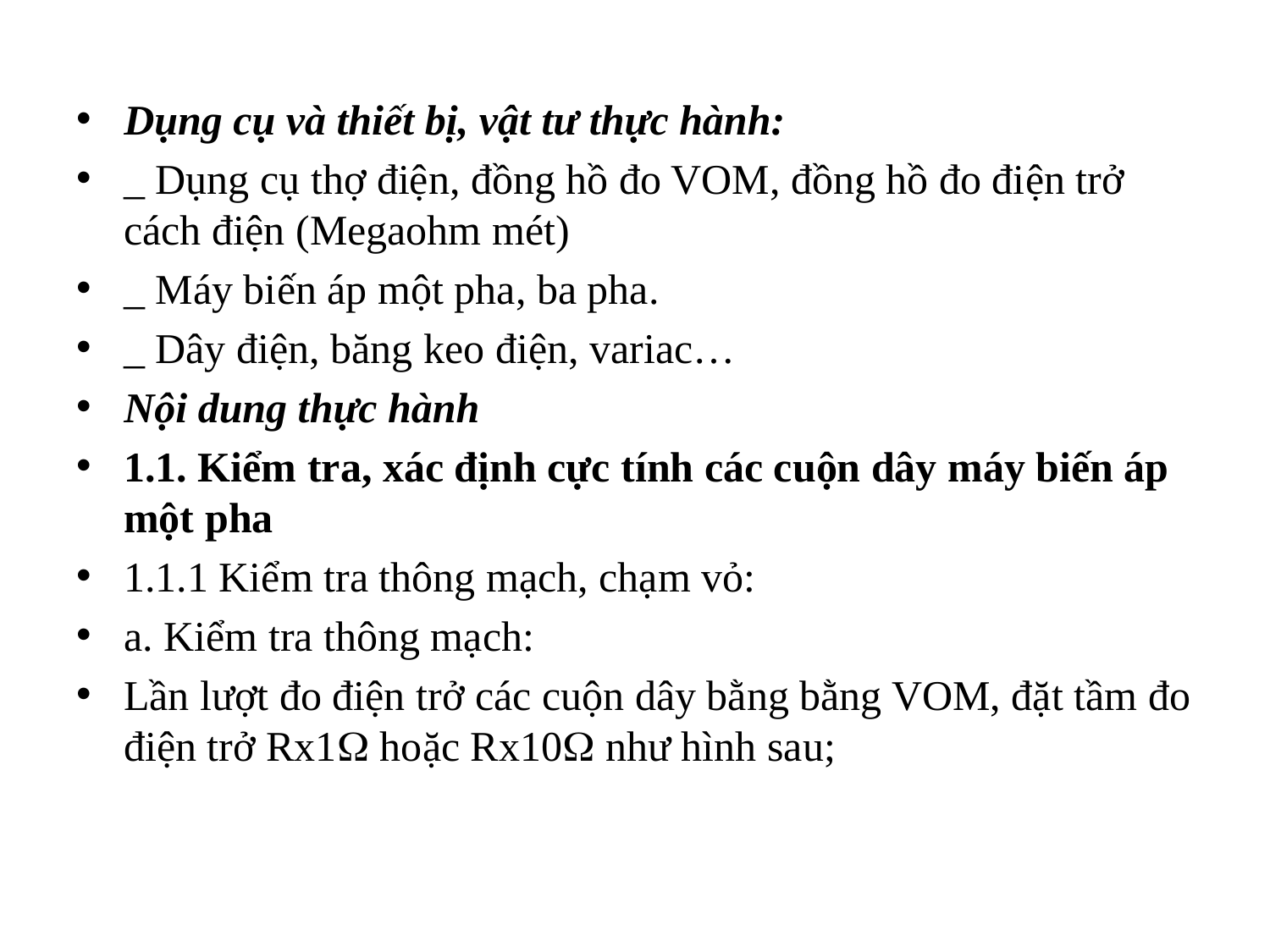

Dụng cụ và thiết bị, vật tư thực hành:
_ Dụng cụ thợ điện, đồng hồ đo VOM, đồng hồ đo điện trở cách điện (Megaohm mét)
_ Máy biến áp một pha, ba pha.
_ Dây điện, băng keo điện, variac…
Nội dung thực hành
1.1. Kiểm tra, xác định cực tính các cuộn dây máy biến áp một pha
1.1.1 Kiểm tra thông mạch, chạm vỏ:
a. Kiểm tra thông mạch:
Lần lượt đo điện trở các cuộn dây bằng bằng VOM, đặt tầm đo điện trở Rx1Ω hoặc Rx10Ω như hình sau;